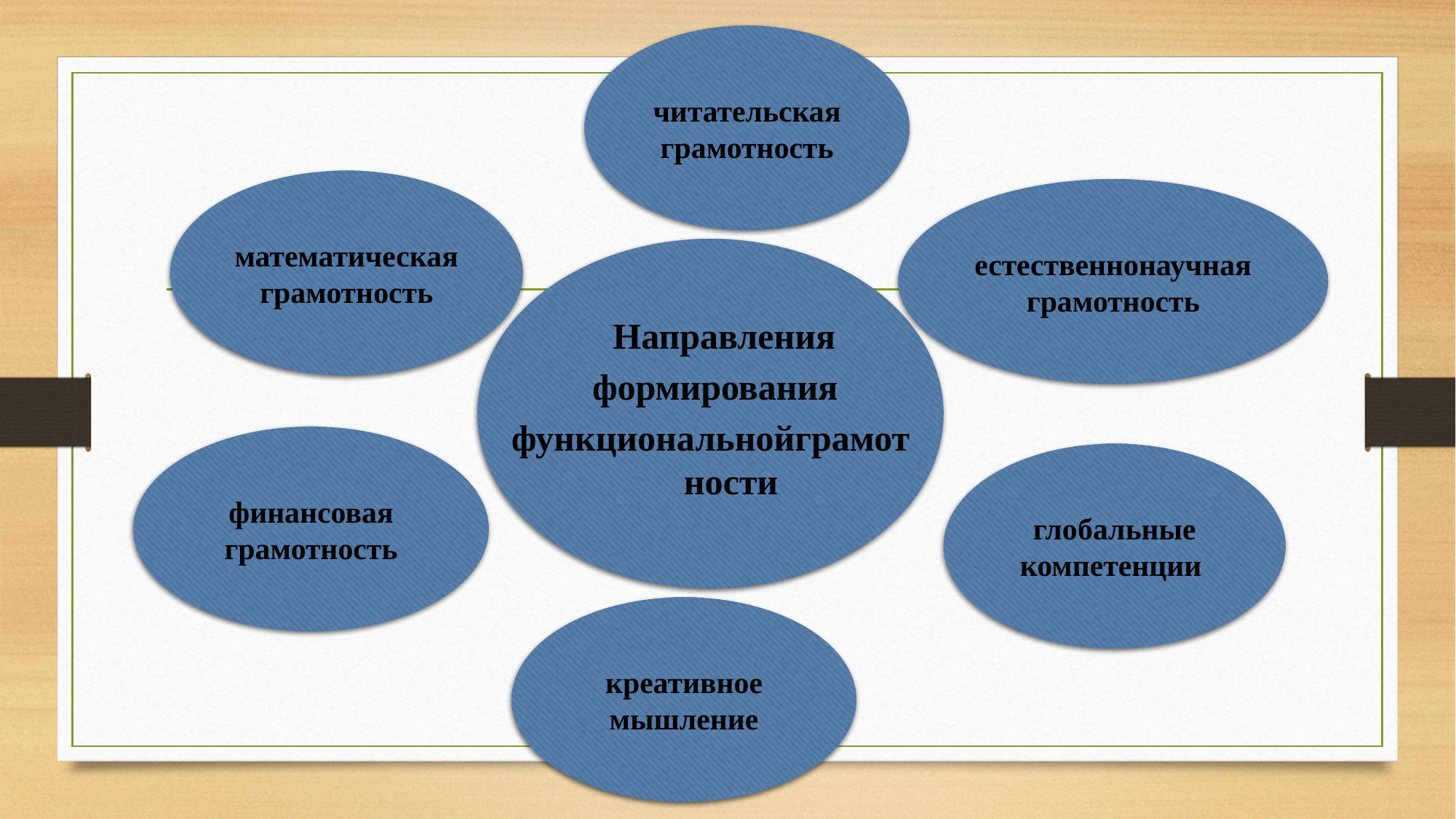

читательская грамотность
математическая грамотность
естественнонаучная грамотность

   Направления
 формирования
функциональнойграмотности
финансовая грамотность
глобальные компетенции
креативное мышление